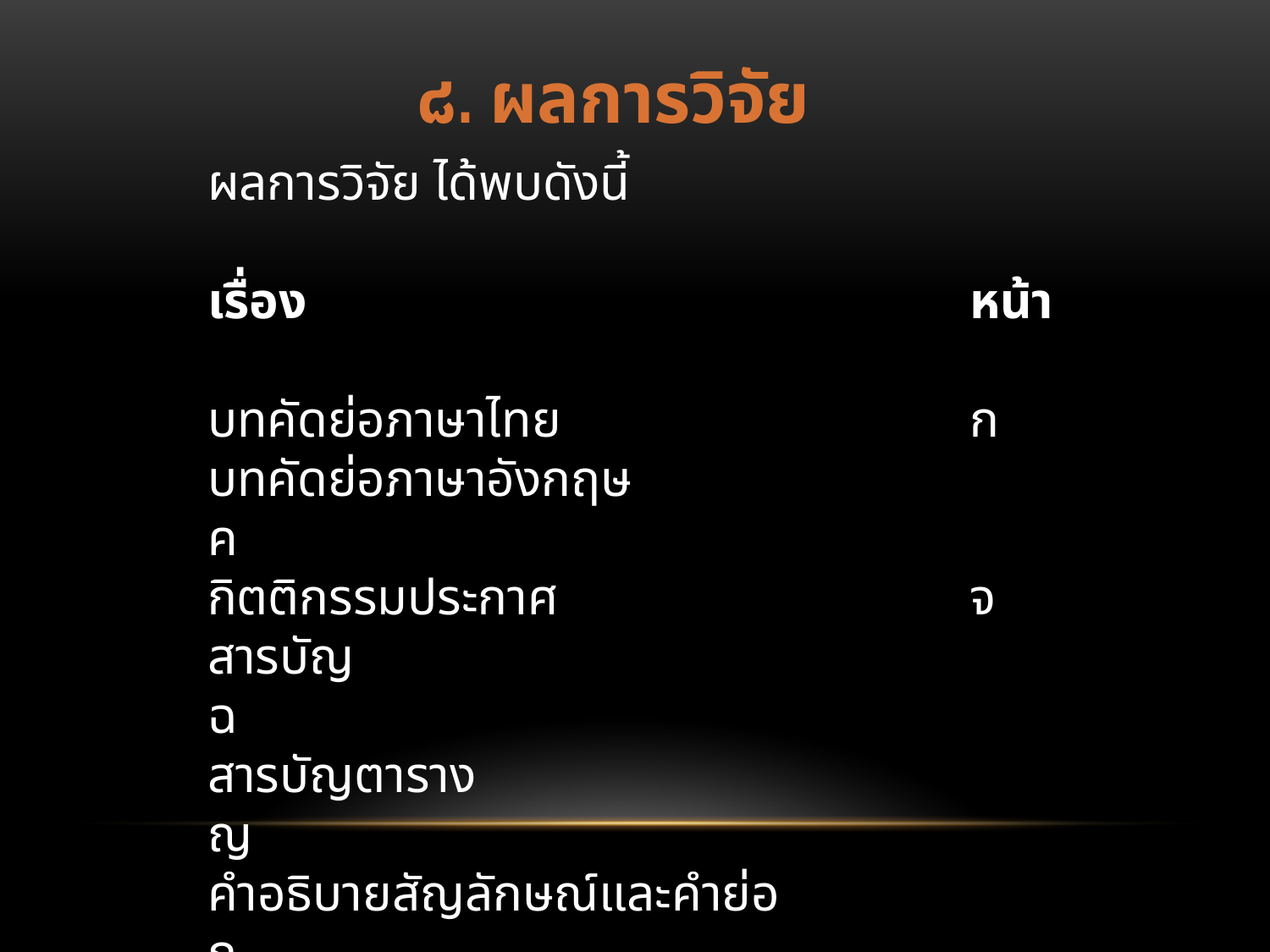

๘. ผลการวิจัย
ผลการวิจัย ได้พบดังนี้

เรื่อง						หน้า

บทคัดย่อภาษาไทย				ก
บทคัดย่อภาษาอังกฤษ				ค
กิตติกรรมประกาศ				จ
สารบัญ						ฉ
สารบัญตาราง					ญ
คำอธิบายสัญลักษณ์และคำย่อ			ฎ